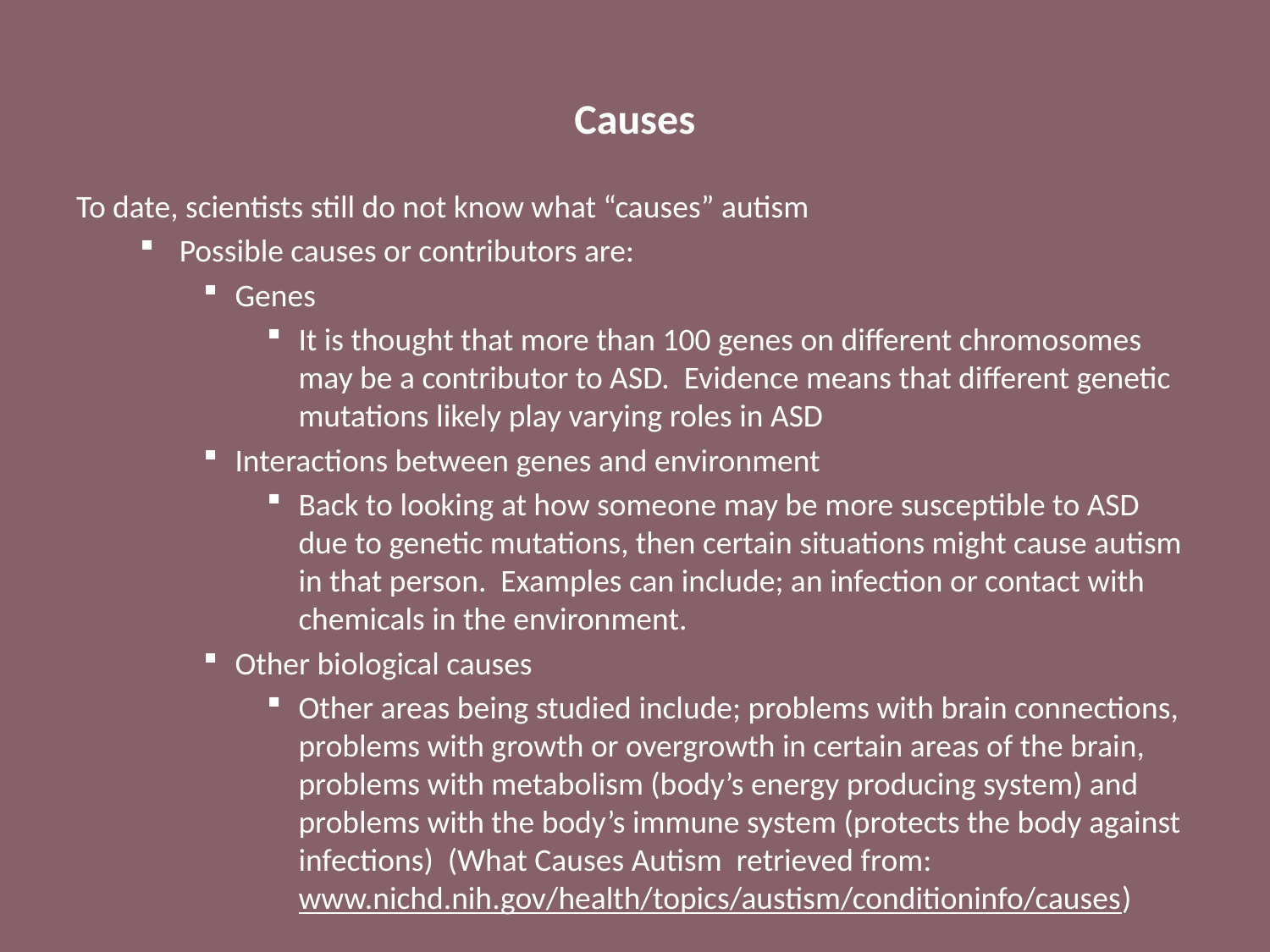

# Causes
To date, scientists still do not know what “causes” autism
Possible causes or contributors are:
Genes
It is thought that more than 100 genes on different chromosomes may be a contributor to ASD.  Evidence means that different genetic mutations likely play varying roles in ASD
Interactions between genes and environment
Back to looking at how someone may be more susceptible to ASD due to genetic mutations, then certain situations might cause autism in that person.  Examples can include; an infection or contact with chemicals in the environment.
Other biological causes
Other areas being studied include; problems with brain connections, problems with growth or overgrowth in certain areas of the brain, problems with metabolism (body’s energy producing system) and problems with the body’s immune system (protects the body against infections)  (What Causes Autism  retrieved from: www.nichd.nih.gov/health/topics/austism/conditioninfo/causes)